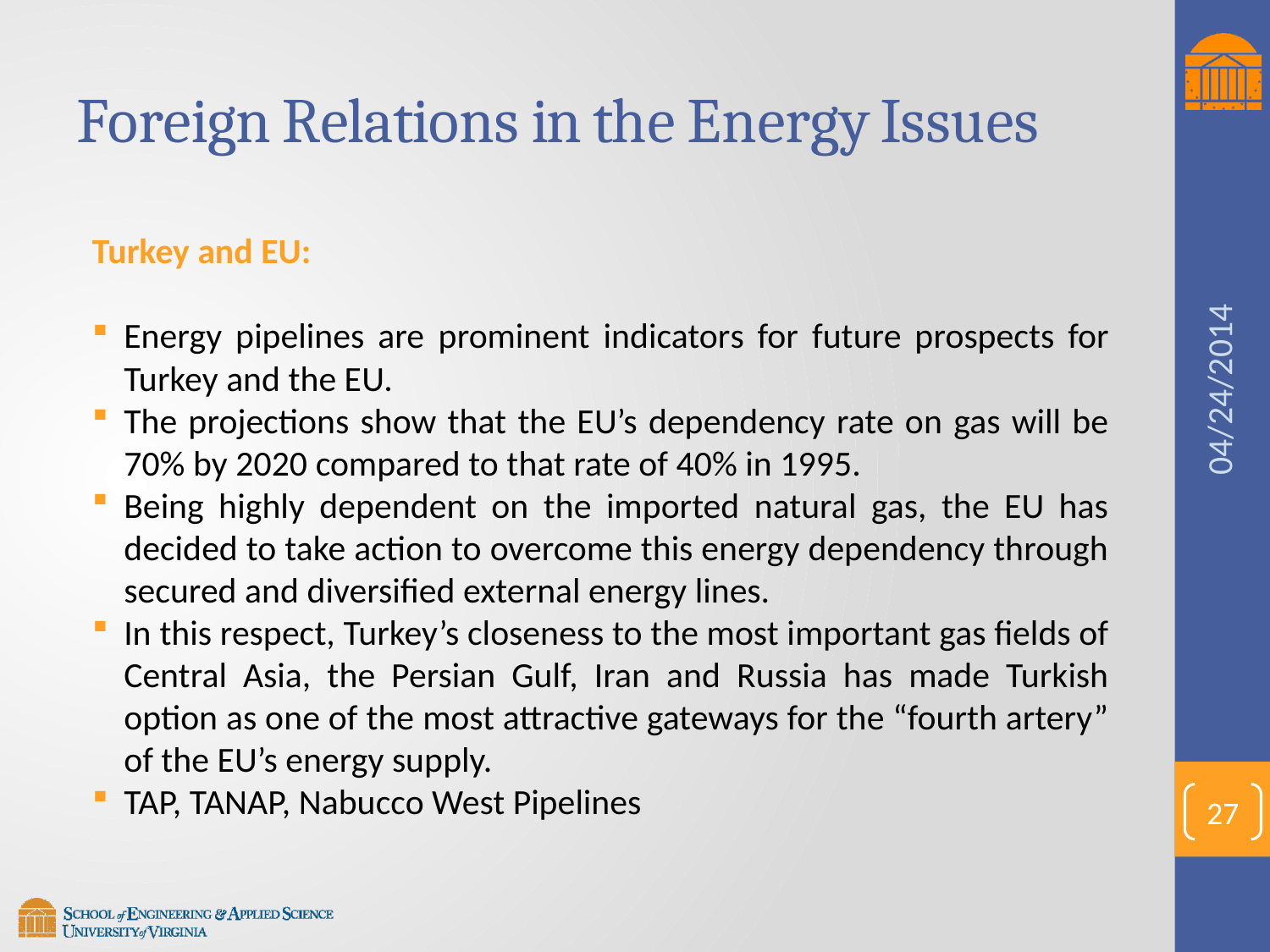

# Foreign Relations in the Energy Issues
Turkey and EU:

Energy pipelines are prominent indicators for future prospects for Turkey and the EU.
The projections show that the EU’s dependency rate on gas will be 70% by 2020 compared to that rate of 40% in 1995.
Being highly dependent on the imported natural gas, the EU has decided to take action to overcome this energy dependency through secured and diversified external energy lines.
In this respect, Turkey’s closeness to the most important gas fields of Central Asia, the Persian Gulf, Iran and Russia has made Turkish option as one of the most attractive gateways for the “fourth artery” of the EU’s energy supply.
TAP, TANAP, Nabucco West Pipelines
04/24/2014
27